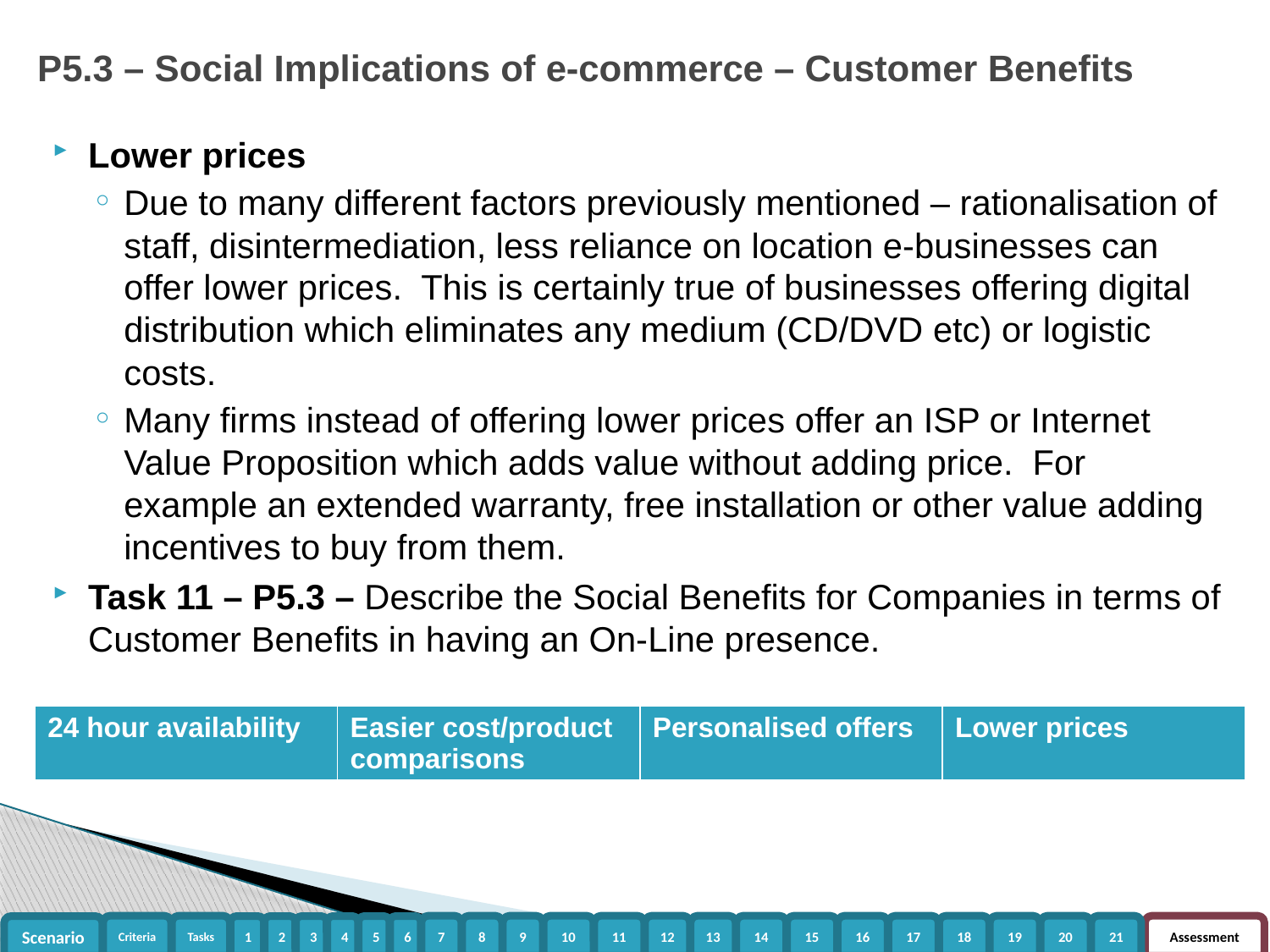

# P5.3 – Social Implications of e-commerce – Customer Benefits
Lower prices
Due to many different factors previously mentioned – rationalisation of staff, disintermediation, less reliance on location e-businesses can offer lower prices.  This is certainly true of businesses offering digital distribution which eliminates any medium (CD/DVD etc) or logistic costs.
Many firms instead of offering lower prices offer an ISP or Internet Value Proposition which adds value without adding price.  For example an extended warranty, free installation or other value adding incentives to buy from them.
Task 11 – P5.3 – Describe the Social Benefits for Companies in terms of Customer Benefits in having an On-Line presence.
| 24 hour availability | Easier cost/product comparisons | Personalised offers | Lower prices |
| --- | --- | --- | --- |